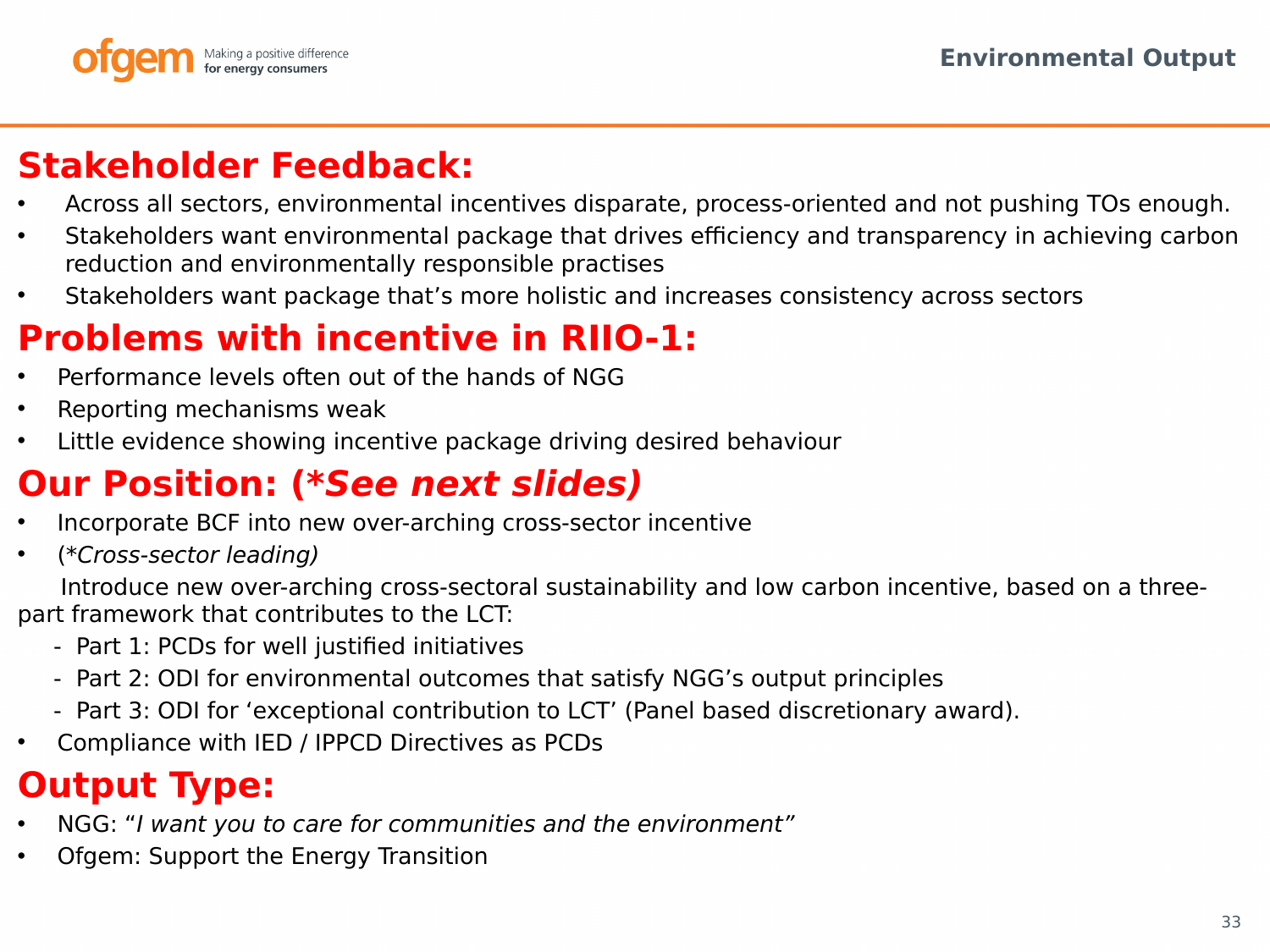

# Environmental Output
Stakeholder Feedback:
Across all sectors, environmental incentives disparate, process-oriented and not pushing TOs enough.
Stakeholders want environmental package that drives efficiency and transparency in achieving carbon reduction and environmentally responsible practises
Stakeholders want package that’s more holistic and increases consistency across sectors
Problems with incentive in RIIO-1:
Performance levels often out of the hands of NGG
Reporting mechanisms weak
Little evidence showing incentive package driving desired behaviour
Our Position: (*See next slides)
Incorporate BCF into new over-arching cross-sector incentive
(*Cross-sector leading)
      Introduce new over-arching cross-sectoral sustainability and low carbon incentive, based on a three-part framework that contributes to the LCT:
     -  Part 1: PCDs for well justified initiatives
     -  Part 2: ODI for environmental outcomes that satisfy NGG’s output principles
     -  Part 3: ODI for ‘exceptional contribution to LCT’ (Panel based discretionary award).
Compliance with IED / IPPCD Directives as PCDs
Output Type:
NGG: “I want you to care for communities and the environment”
Ofgem: Support the Energy Transition

33